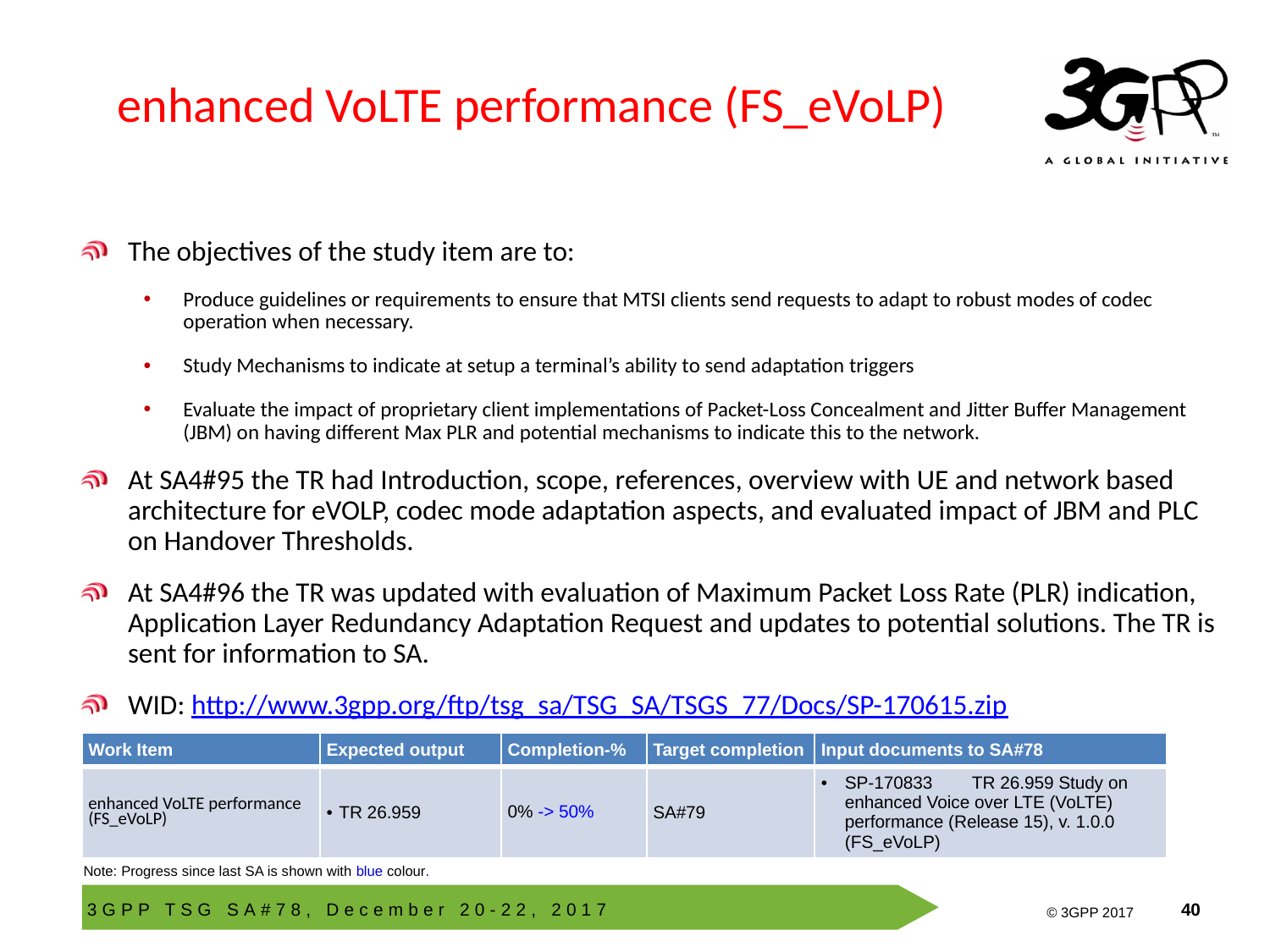

# enhanced VoLTE performance (FS_eVoLP)
The objectives of the study item are to:
Produce guidelines or requirements to ensure that MTSI clients send requests to adapt to robust modes of codec operation when necessary.
Study Mechanisms to indicate at setup a terminal’s ability to send adaptation triggers
Evaluate the impact of proprietary client implementations of Packet-Loss Concealment and Jitter Buffer Management (JBM) on having different Max PLR and potential mechanisms to indicate this to the network.
At SA4#95 the TR had Introduction, scope, references, overview with UE and network based architecture for eVOLP, codec mode adaptation aspects, and evaluated impact of JBM and PLC on Handover Thresholds.
At SA4#96 the TR was updated with evaluation of Maximum Packet Loss Rate (PLR) indication, Application Layer Redundancy Adaptation Request and updates to potential solutions. The TR is sent for information to SA.
WID: http://www.3gpp.org/ftp/tsg_sa/TSG_SA/TSGS_77/Docs/SP-170615.zip
| Work Item | Expected output | Completion-% | Target completion | Input documents to SA#78 |
| --- | --- | --- | --- | --- |
| enhanced VoLTE performance (FS\_eVoLP) | TR 26.959 | 0% -> 50% | SA#79 | SP-170833 TR 26.959 Study on enhanced Voice over LTE (VoLTE) performance (Release 15), v. 1.0.0 (FS\_eVoLP) |
Note: Progress since last SA is shown with blue colour.